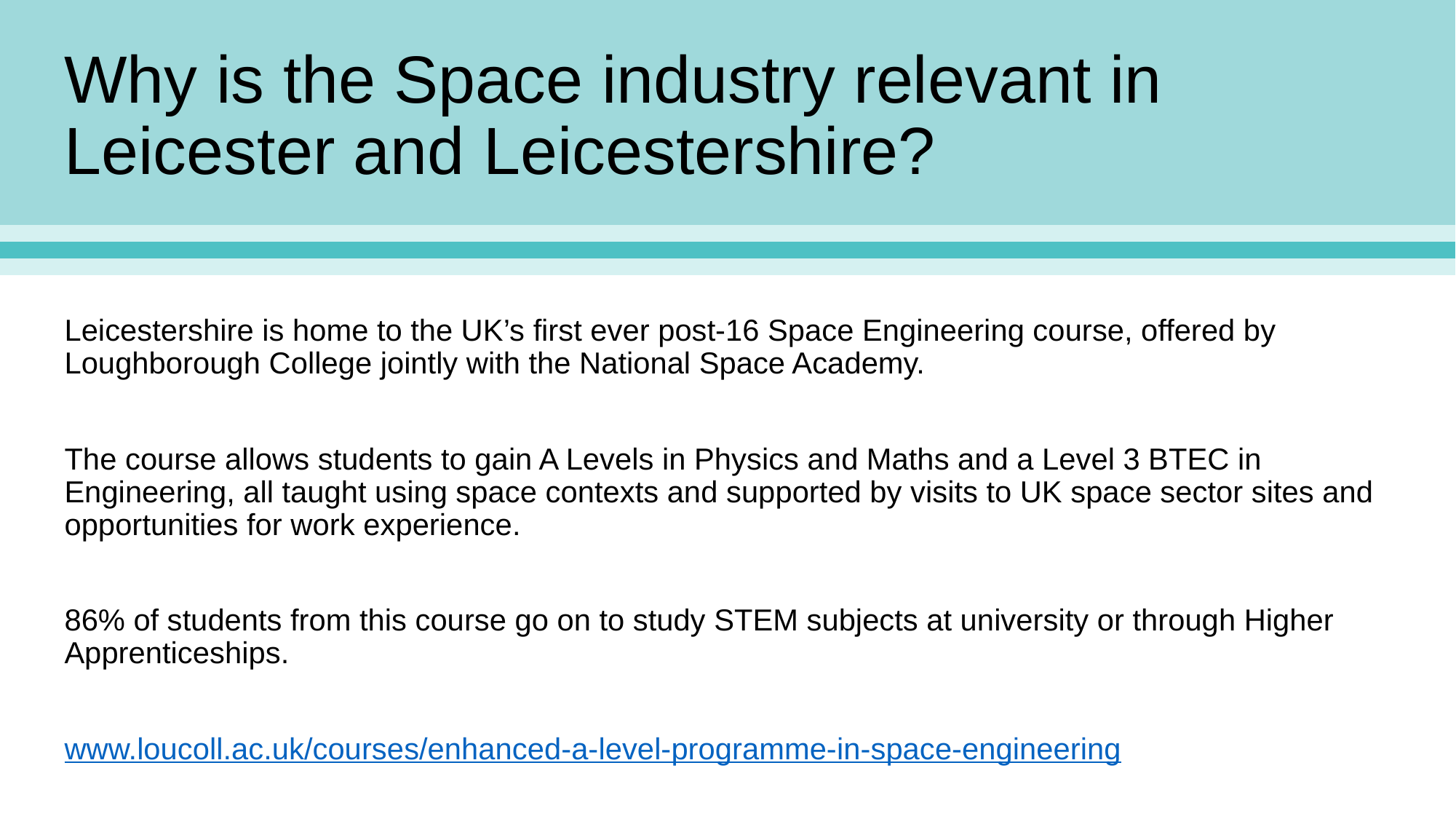

# Why is the Space industry relevant in Leicester and Leicestershire?

Leicestershire is home to the UK’s first ever post-16 Space Engineering course, offered by Loughborough College jointly with the National Space Academy.

The course allows students to gain A Levels in Physics and Maths and a Level 3 BTEC in Engineering, all taught using space contexts and supported by visits to UK space sector sites and opportunities for work experience.

86% of students from this course go on to study STEM subjects at university or through Higher Apprenticeships.

www.loucoll.ac.uk/courses/enhanced-a-level-programme-in-space-engineering